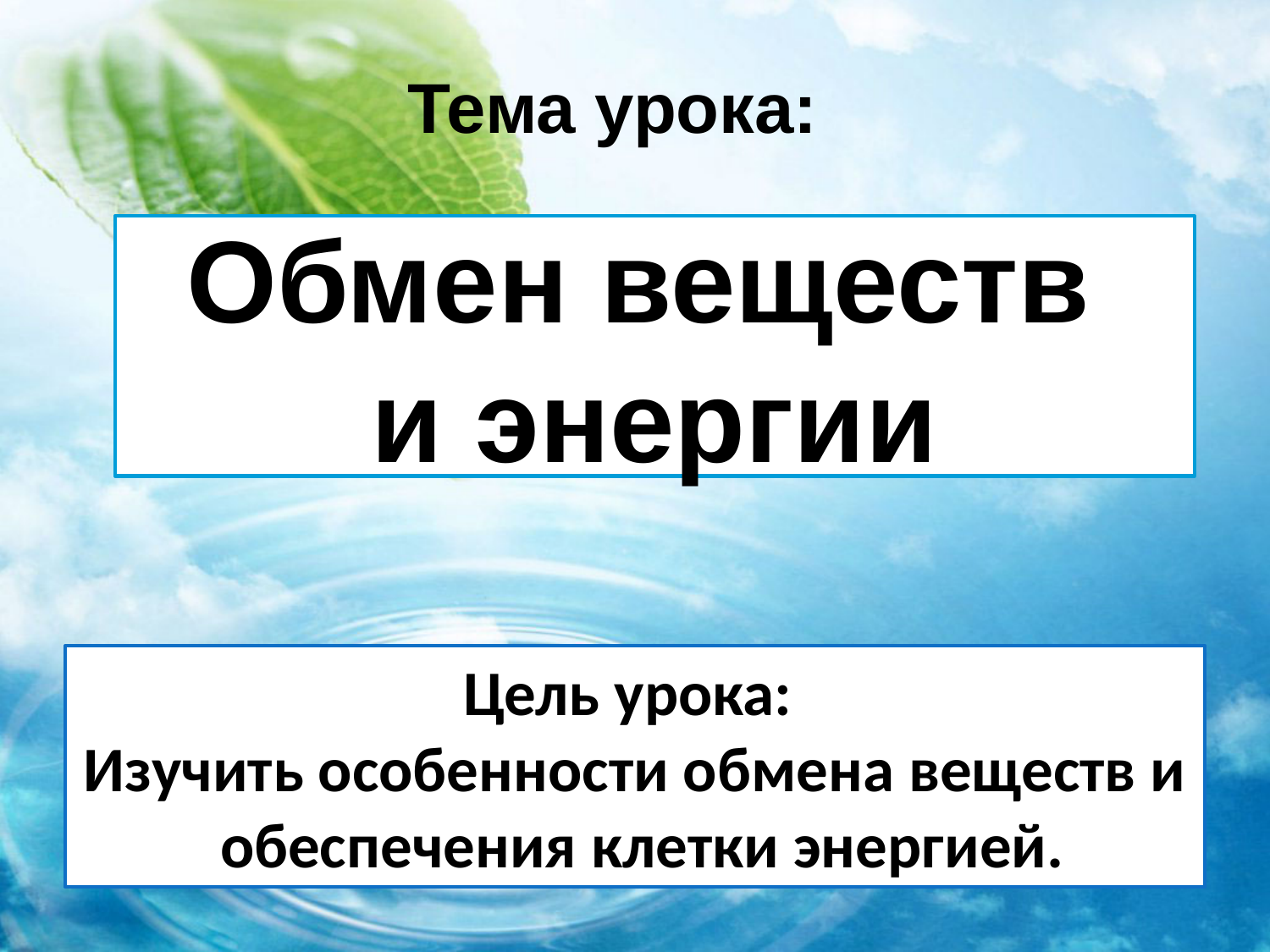

Тема урока:
# Обмен веществ и энергии
Цель урока:
Изучить особенности обмена веществ и
 обеспечения клетки энергией.